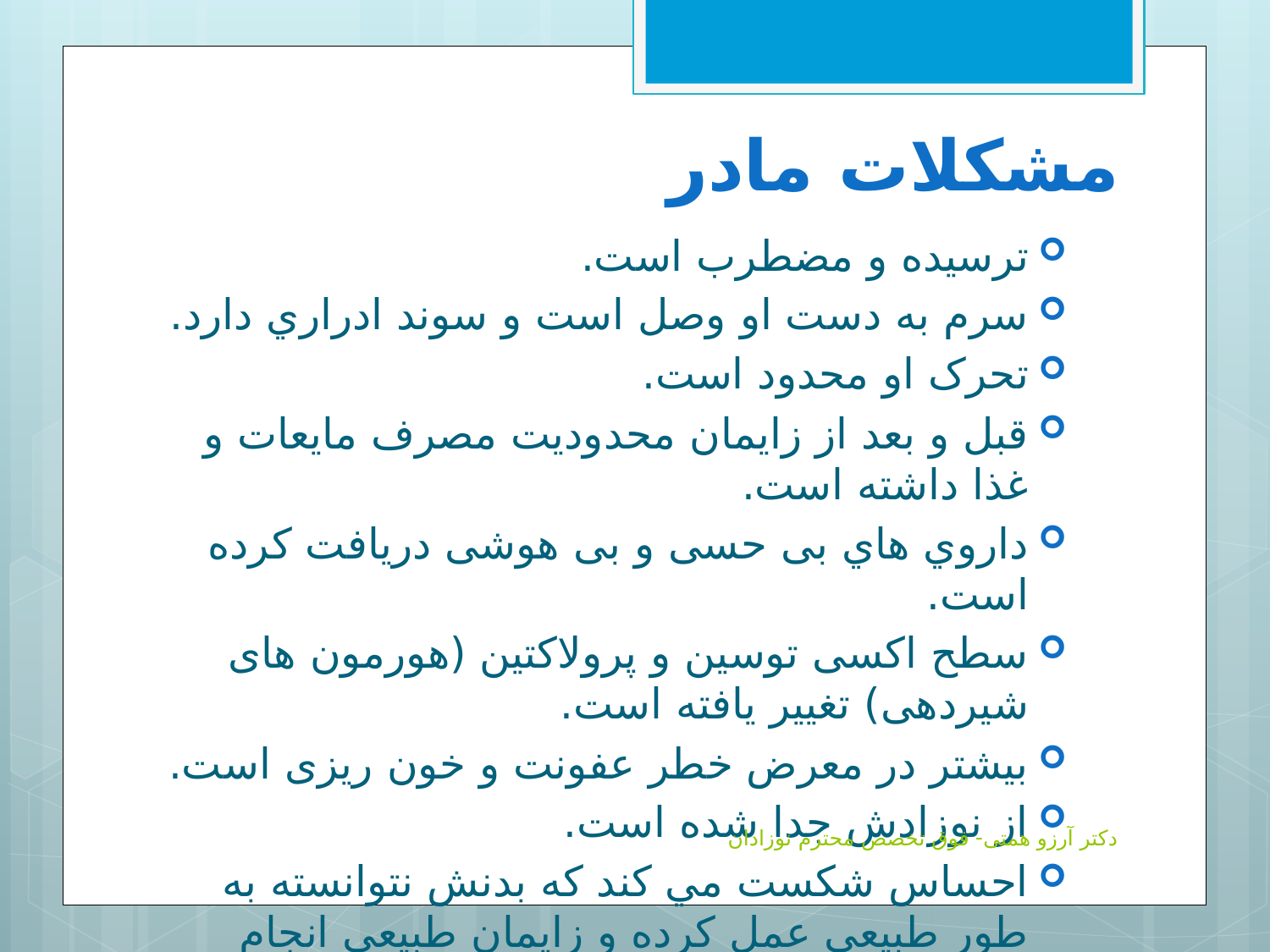

# مشکلات مادر
ترسیده و مضطرب است.
سرم به دست او وصل است و سوند ادراري دارد.
تحرک او محدود است.
قبل و بعد از زایمان محدودیت مصرف مایعات و غذا داشته است.
داروي هاي بی حسی و بی هوشی دریافت کرده است.
سطح اکسی توسین و پرولاکتین (هورمون های شیردهی) تغيير يافته است.
بیشتر در معرض خطر عفونت و خون ریزی است.
از نوزادش جدا شده است.
احساس شکست مي كند كه بدنش نتوانسته به طور طبیعی عمل کرده و زایمان طبیعی انجام دهد.
دکتر آرزو همتی- فوق تخصص محترم نوزادان